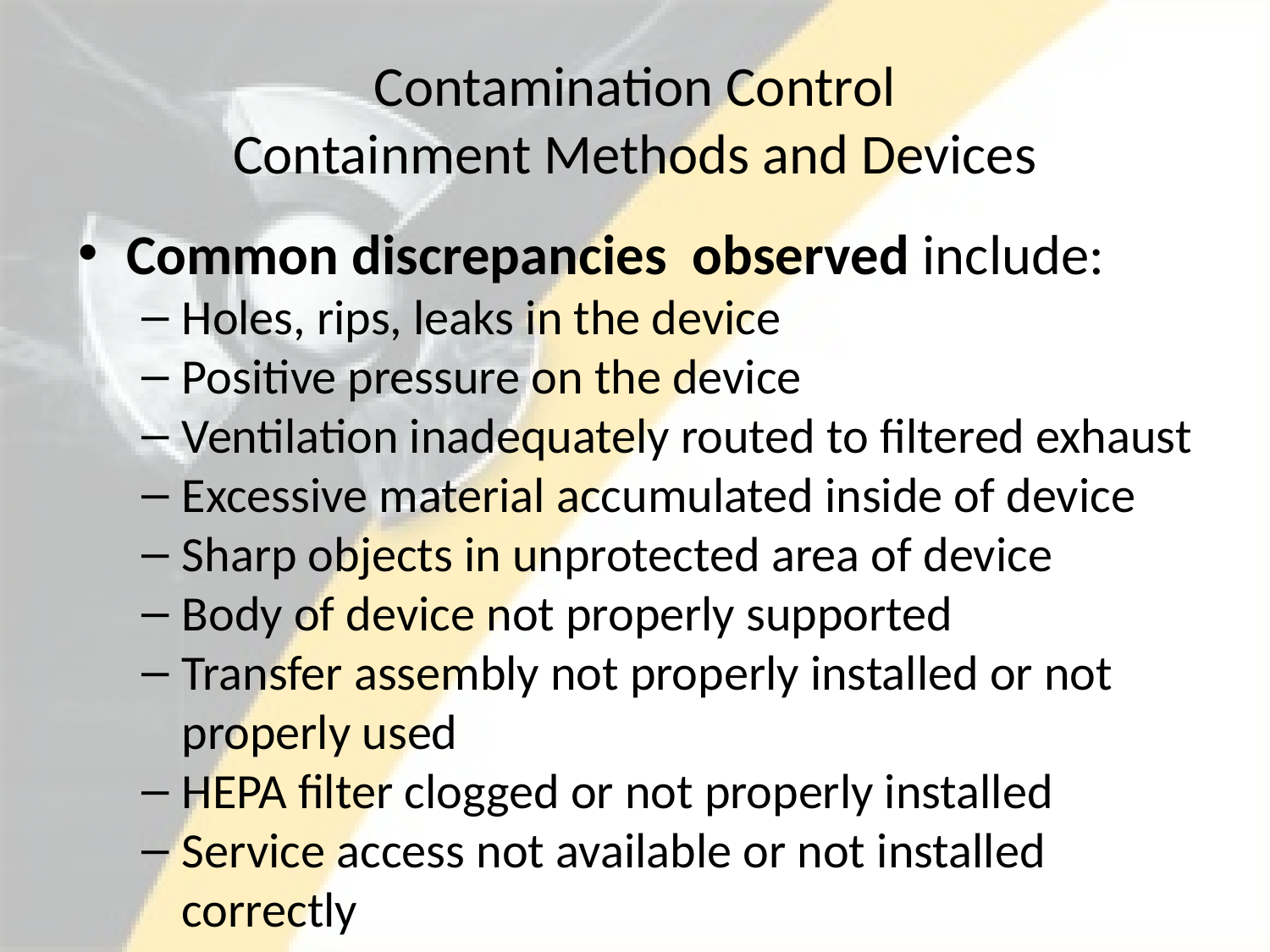

# Contamination Control Containment Methods and Devices
Common discrepancies  observed include:
Holes, rips, leaks in the device
Positive pressure on the device
Ventilation inadequately routed to filtered exhaust
Excessive material accumulated inside of device
Sharp objects in unprotected area of device
Body of device not properly supported
Transfer assembly not properly installed or not properly used
HEPA filter clogged or not properly installed
Service access not available or not installed correctly